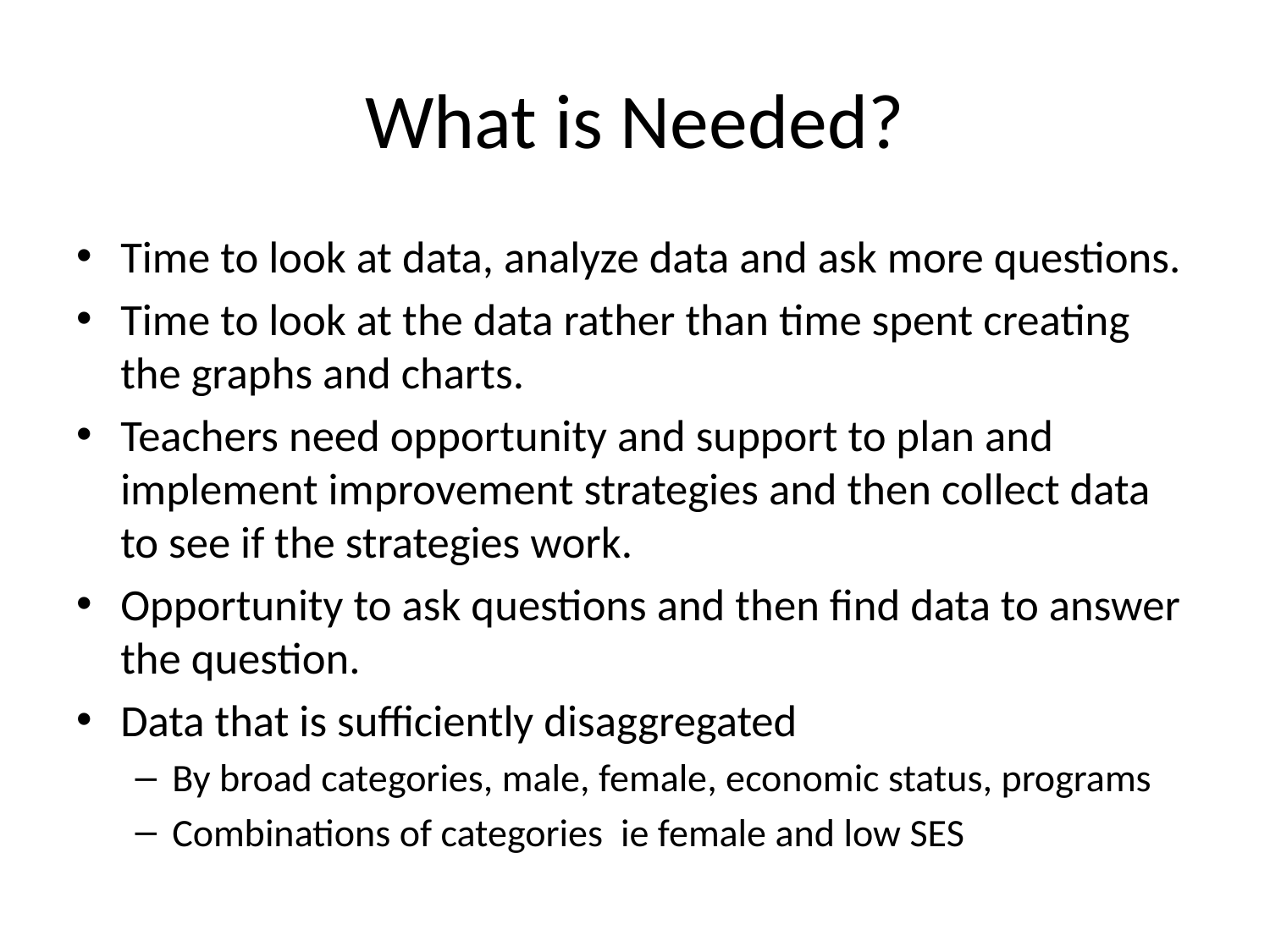

# What is Needed?
Time to look at data, analyze data and ask more questions.
Time to look at the data rather than time spent creating the graphs and charts.
Teachers need opportunity and support to plan and implement improvement strategies and then collect data to see if the strategies work.
Opportunity to ask questions and then find data to answer the question.
Data that is sufficiently disaggregated
By broad categories, male, female, economic status, programs
Combinations of categories  ie female and low SES